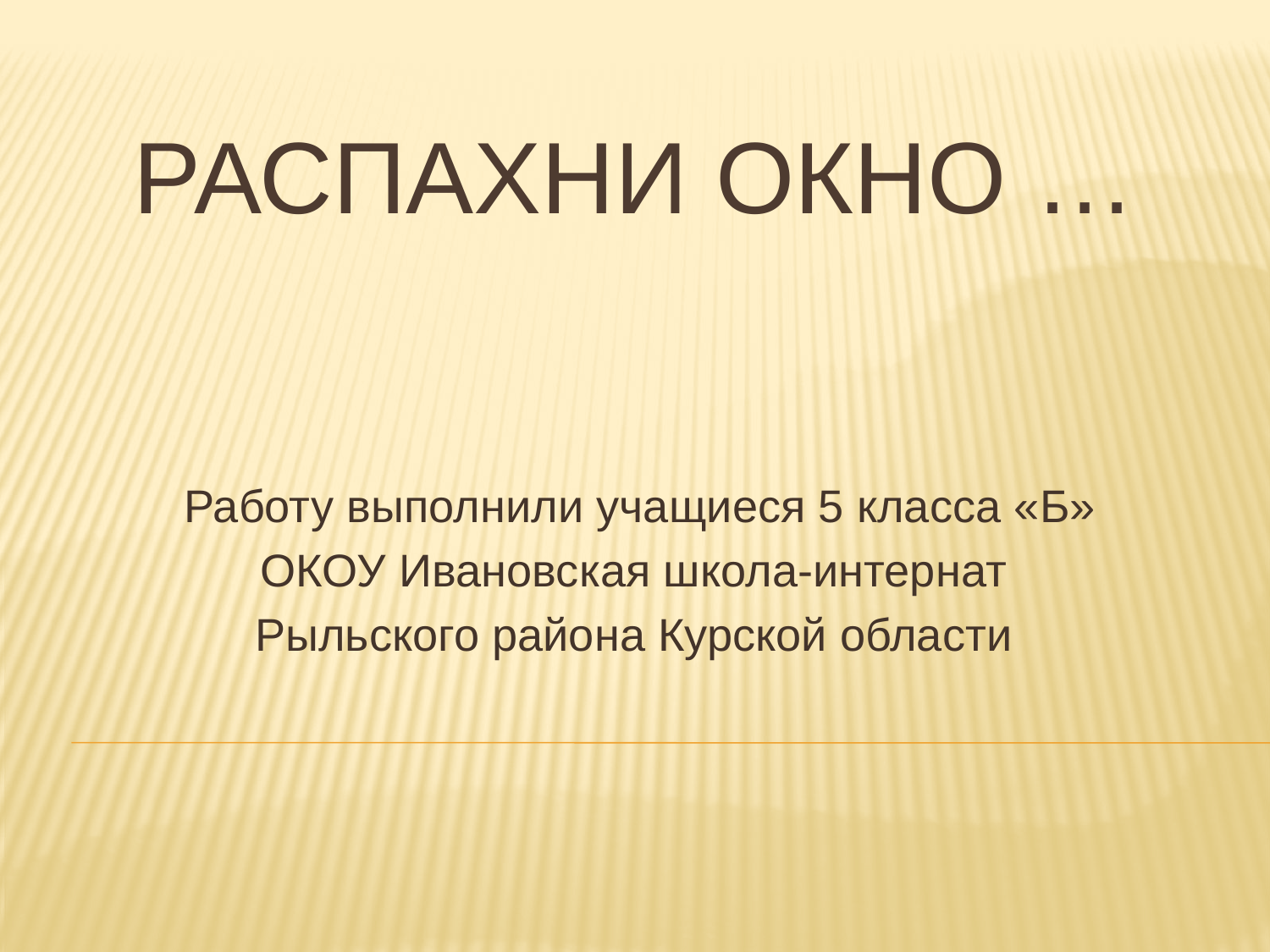

# Распахни окно …
Работу выполнили учащиеся 5 класса «Б»
ОКОУ Ивановская школа-интернат
Рыльского района Курской области